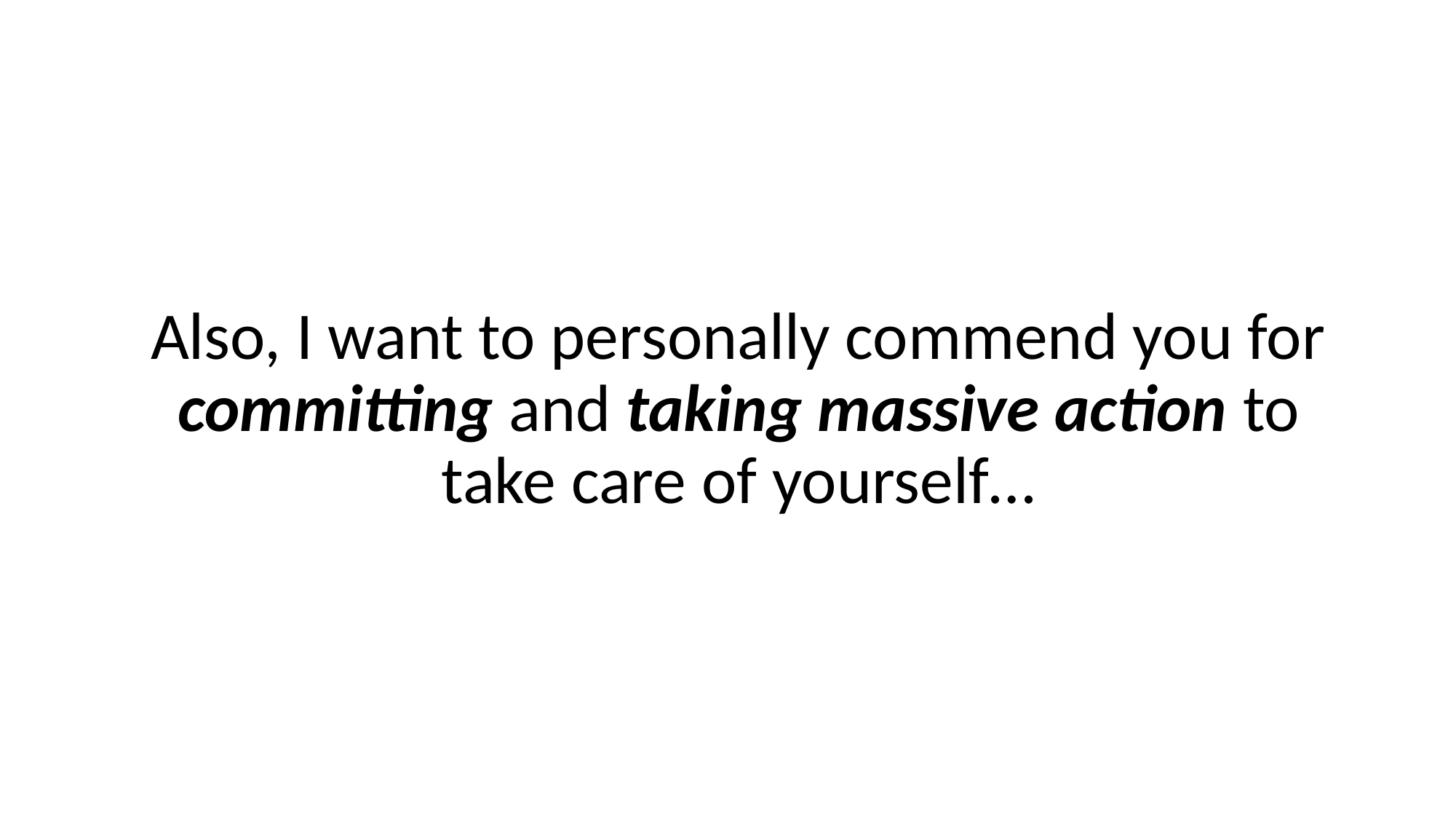

Also, I want to personally commend you for committing and taking massive action to take care of yourself…